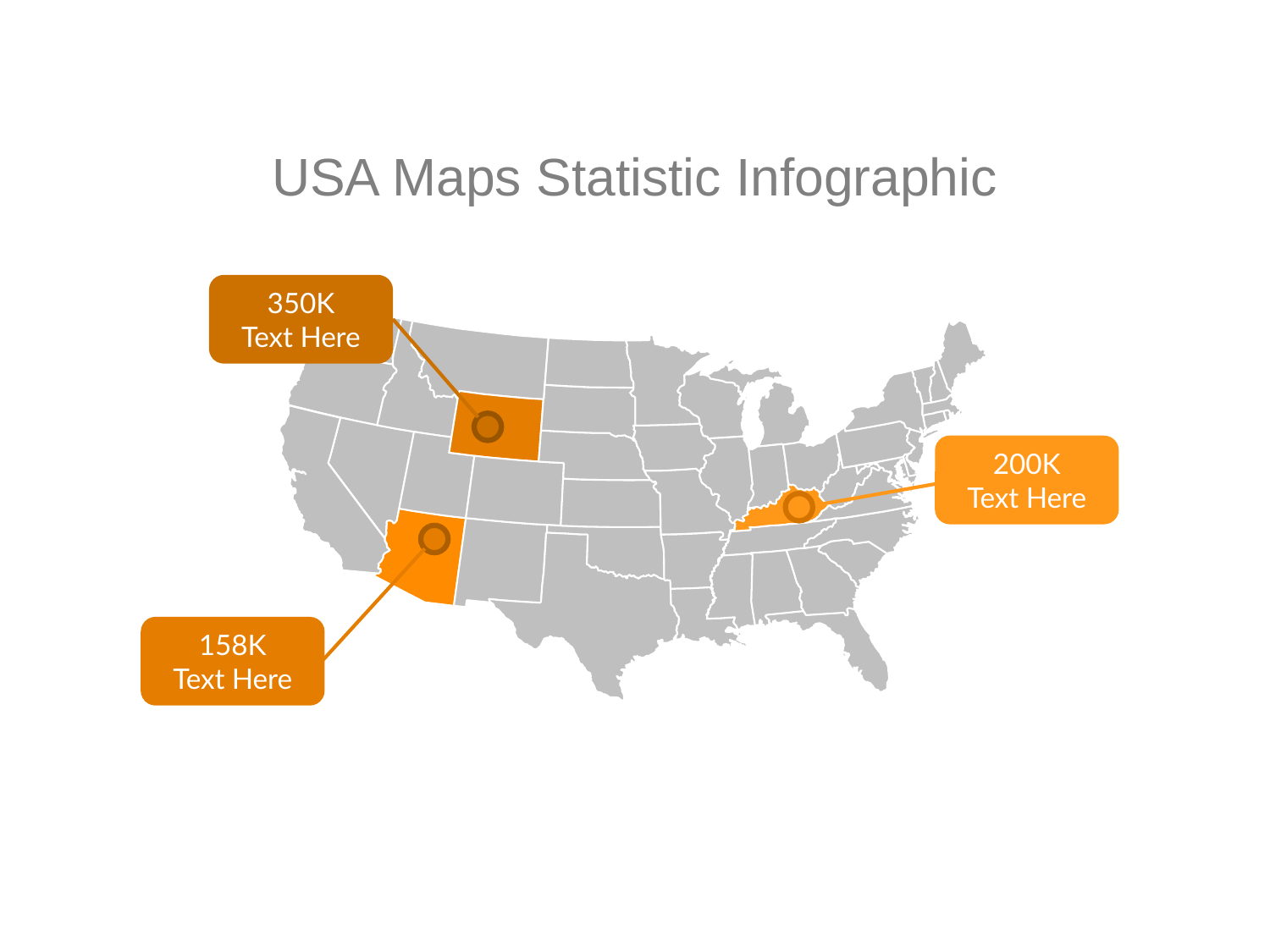

USA Maps Statistic Infographic
350K
Text Here

200K
Text Here

158K
Text Here